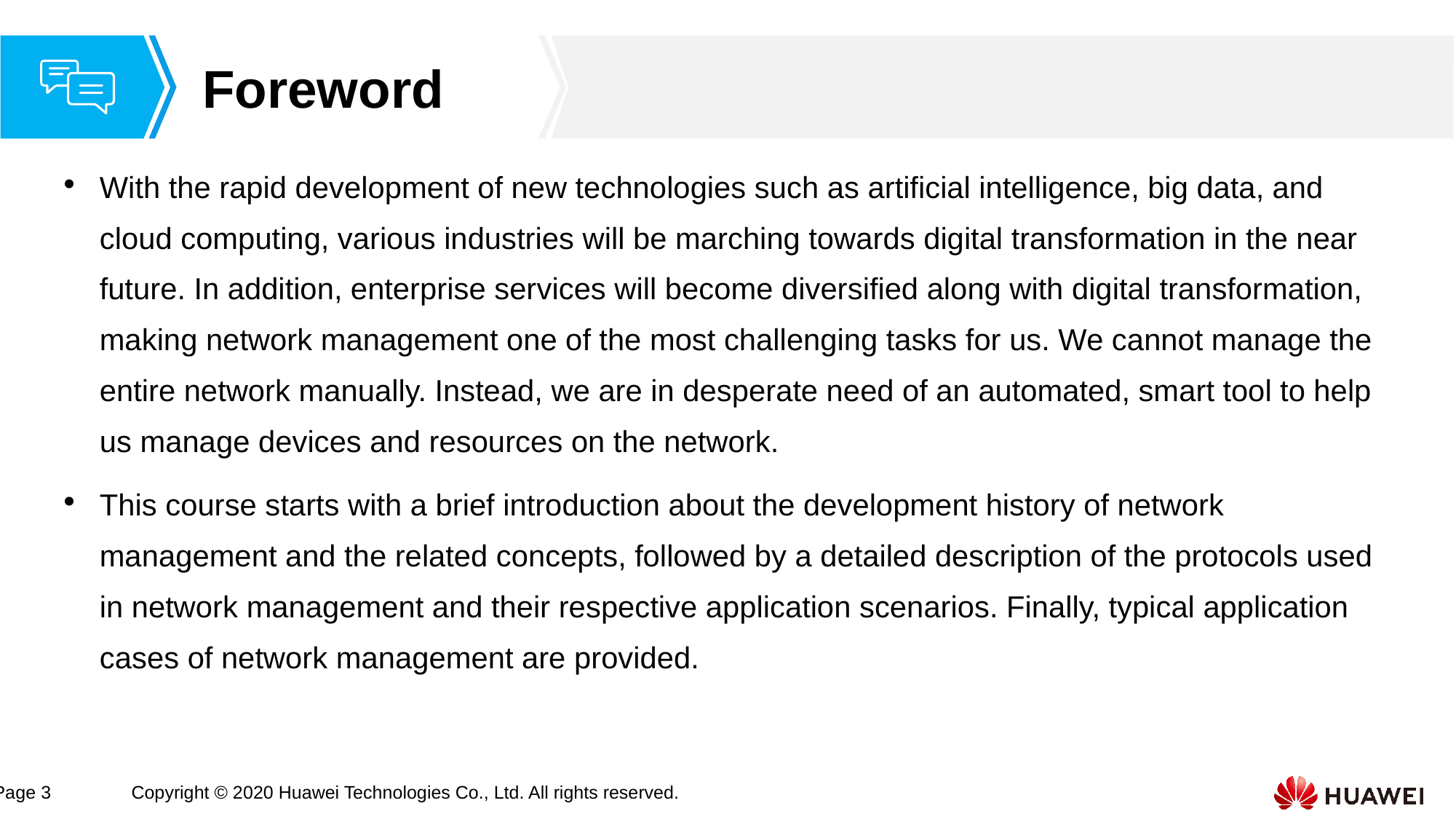

With the rapid development of new technologies such as artificial intelligence, big data, and cloud computing, various industries will be marching towards digital transformation in the near future. In addition, enterprise services will become diversified along with digital transformation, making network management one of the most challenging tasks for us. We cannot manage the entire network manually. Instead, we are in desperate need of an automated, smart tool to help us manage devices and resources on the network.
This course starts with a brief introduction about the development history of network management and the related concepts, followed by a detailed description of the protocols used in network management and their respective application scenarios. Finally, typical application cases of network management are provided.